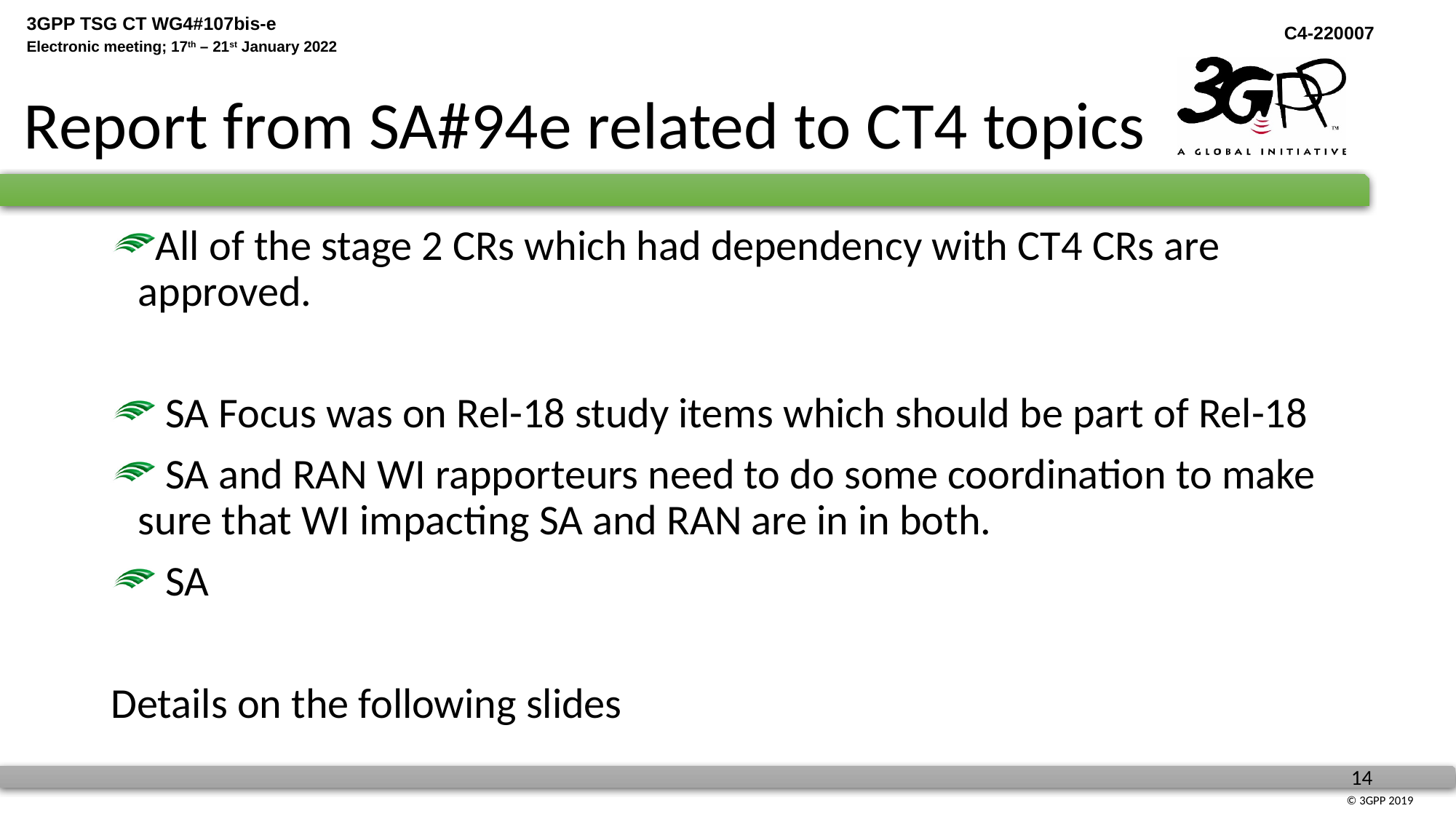

# Report from SA#94e related to CT4 topics
All of the stage 2 CRs which had dependency with CT4 CRs are approved.

 SA Focus was on Rel-18 study items which should be part of Rel-18
 SA and RAN WI rapporteurs need to do some coordination to make sure that WI impacting SA and RAN are in in both.
 SA

Details on the following slides